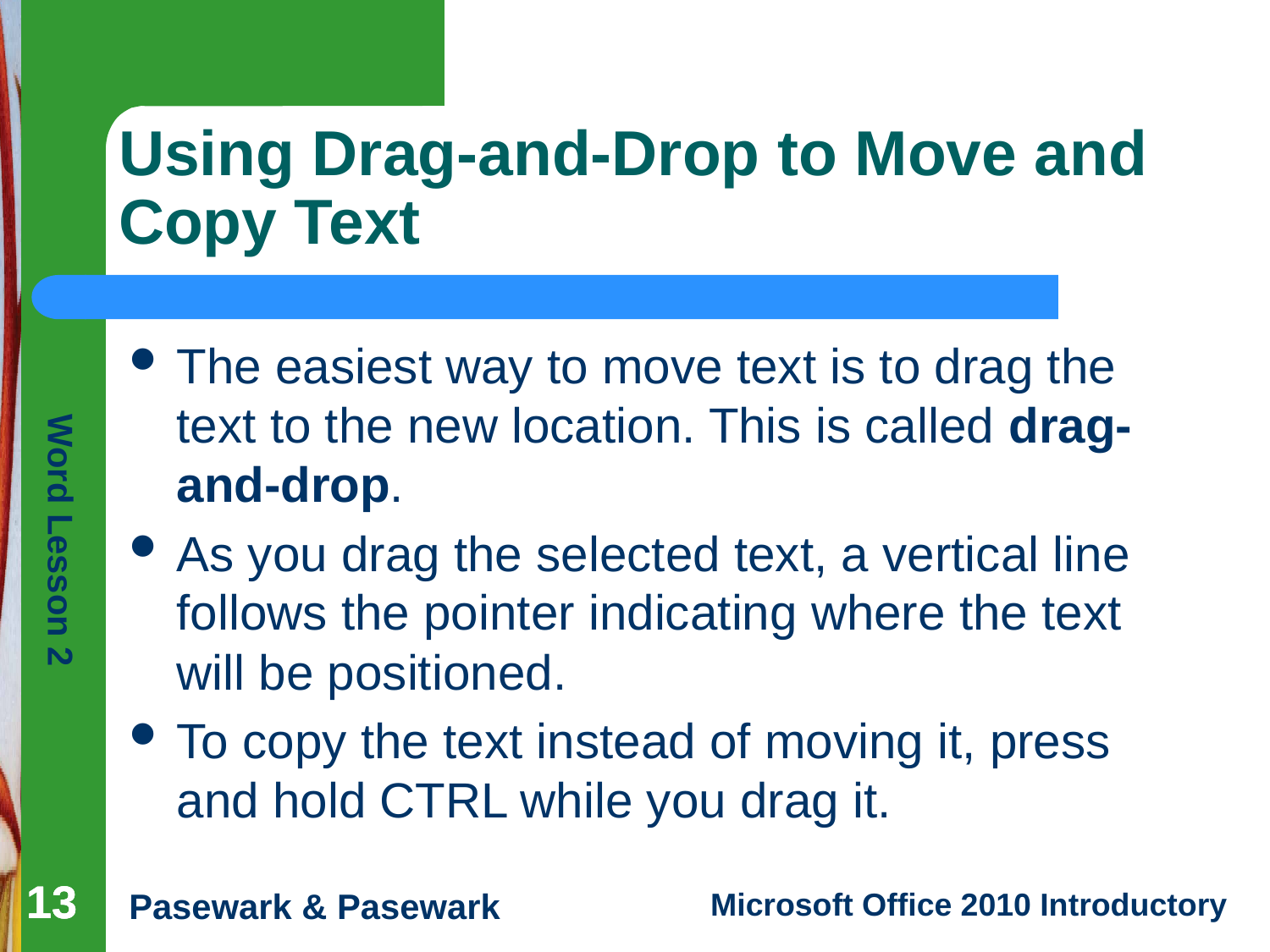

# Using Drag-and-Drop to Move and Copy Text
The easiest way to move text is to drag the text to the new location. This is called drag-and-drop.
As you drag the selected text, a vertical line follows the pointer indicating where the text will be positioned.
To copy the text instead of moving it, press and hold CTRL while you drag it.
13
13
13